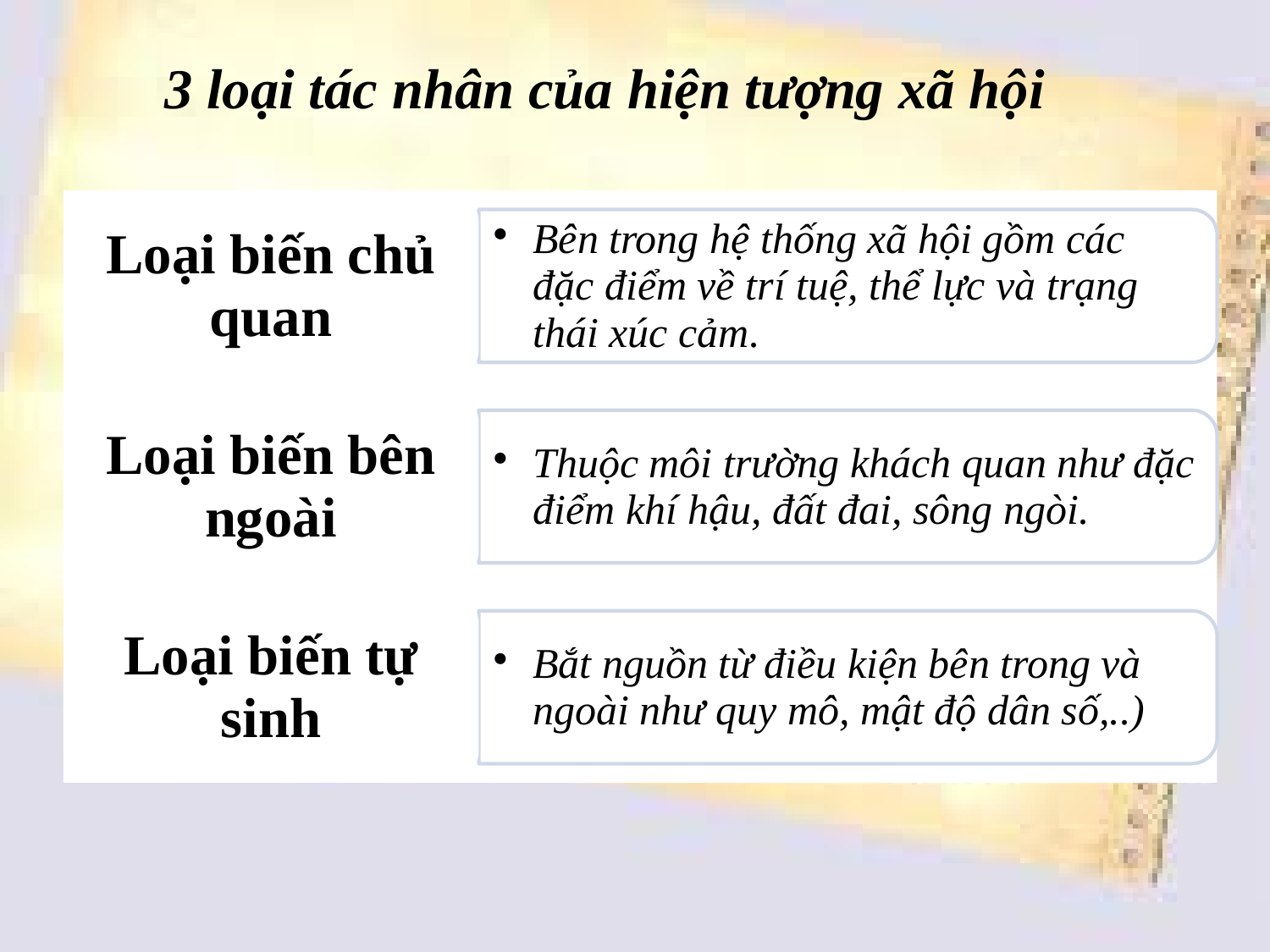

# 3 loại tác nhân của hiện tượng xã hội
Loại biến chủ quan
Bên trong hệ thống xã hội gồm các đặc điểm về trí tuệ, thể lực và trạng thái xúc cảm.
Loại biến bên ngoài
Thuộc môi trường khách quan như đặc điểm khí hậu, đất đai, sông ngòi.
Loại biến tự sinh
Bắt nguồn từ điều kiện bên trong và ngoài như quy mô, mật độ dân số,..)